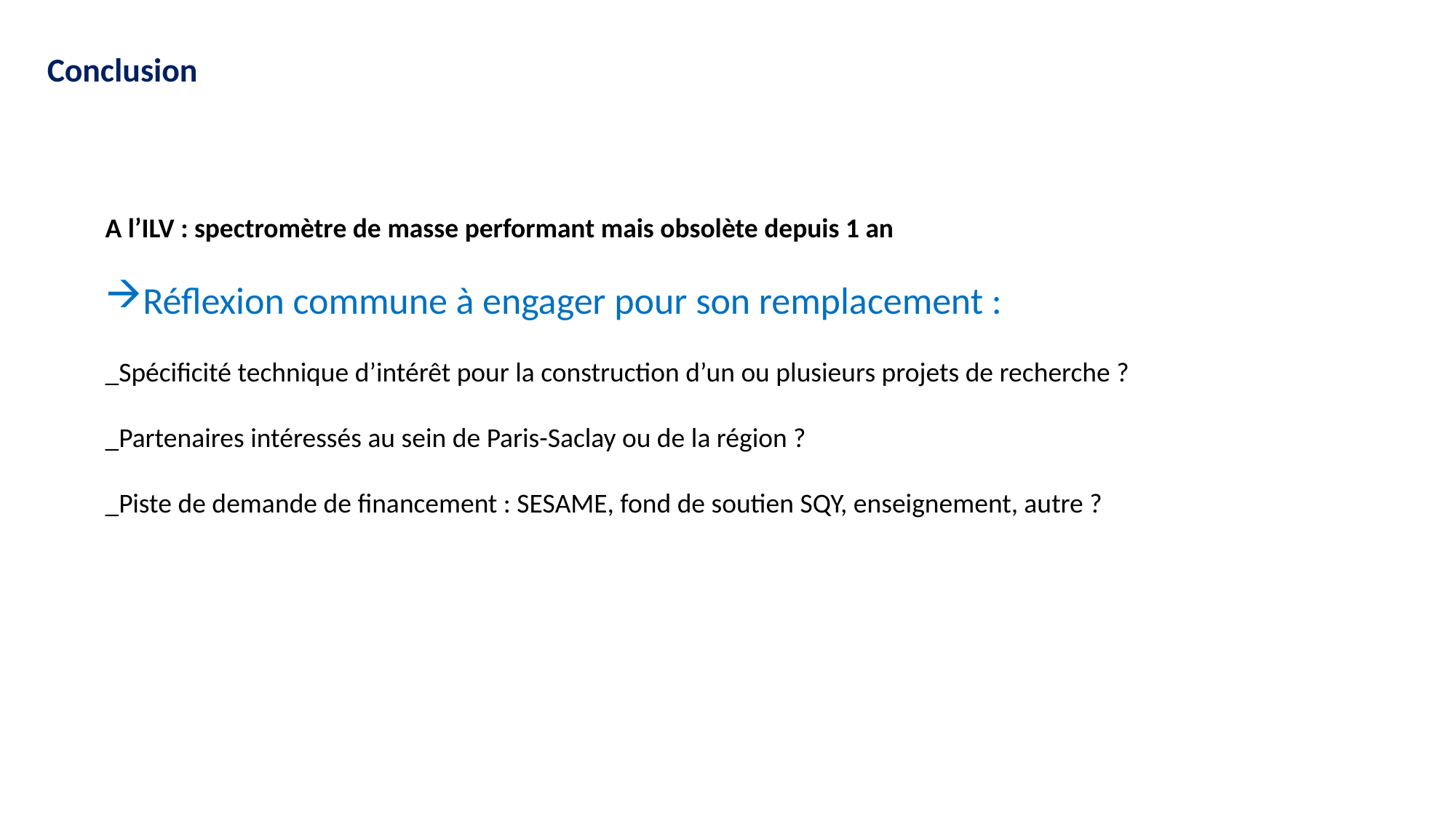

Conclusion
A l’ILV : spectromètre de masse performant mais obsolète depuis 1 an

Réflexion commune à engager pour son remplacement :

_Spécificité technique d’intérêt pour la construction d’un ou plusieurs projets de recherche ?

_Partenaires intéressés au sein de Paris-Saclay ou de la région ?

_Piste de demande de financement : SESAME, fond de soutien SQY, enseignement, autre ?